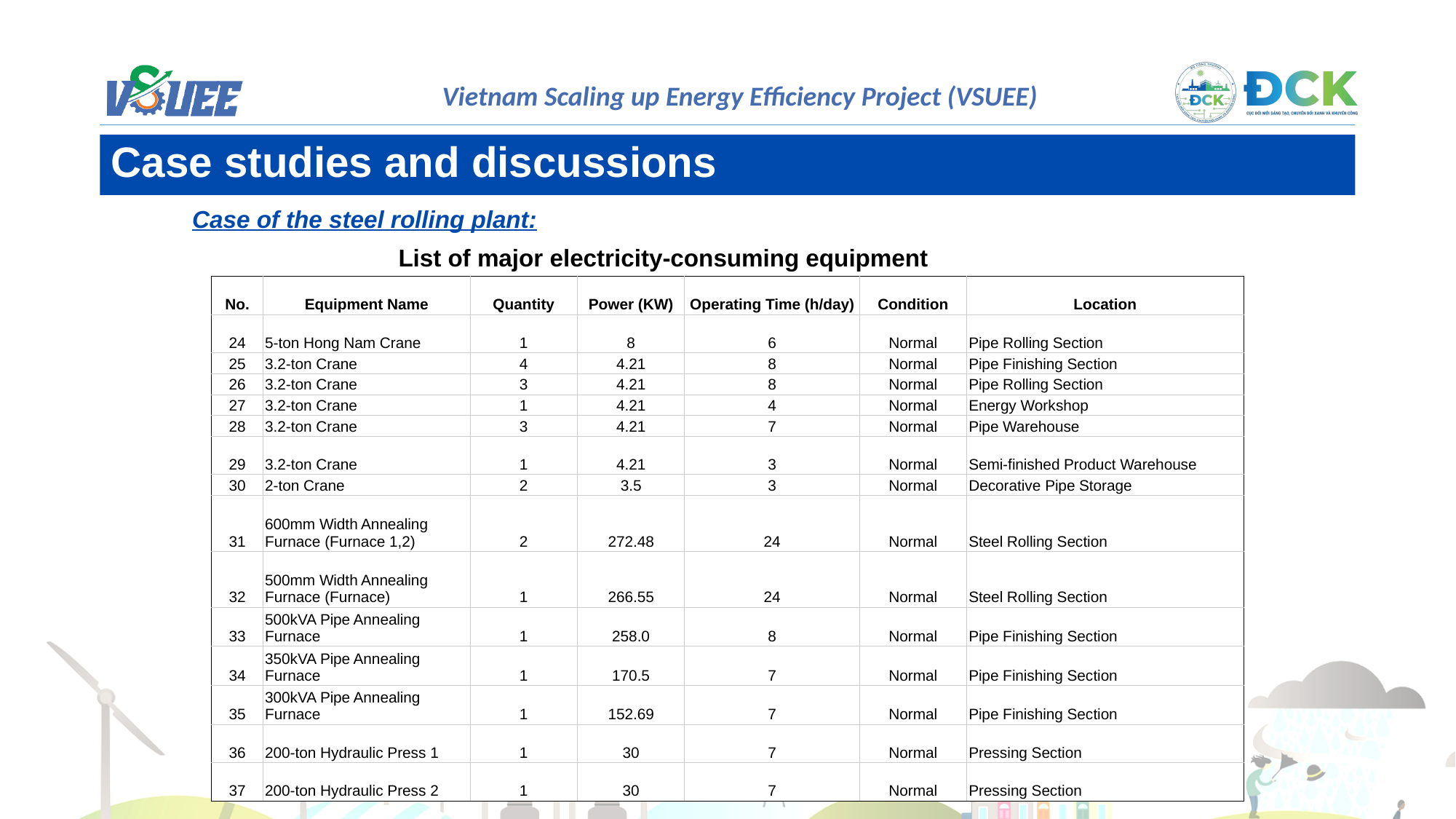

Case studies and discussions
Case of the steel rolling plant:
List of major electricity-consuming equipment
| No. | Equipment Name | Quantity | Power (KW) | Operating Time (h/day) | Condition | Location |
| --- | --- | --- | --- | --- | --- | --- |
| 24 | 5-ton Hong Nam Crane | 1 | 8 | 6 | Normal | Pipe Rolling Section |
| 25 | 3.2-ton Crane | 4 | 4.21 | 8 | Normal | Pipe Finishing Section |
| 26 | 3.2-ton Crane | 3 | 4.21 | 8 | Normal | Pipe Rolling Section |
| 27 | 3.2-ton Crane | 1 | 4.21 | 4 | Normal | Energy Workshop |
| 28 | 3.2-ton Crane | 3 | 4.21 | 7 | Normal | Pipe Warehouse |
| 29 | 3.2-ton Crane | 1 | 4.21 | 3 | Normal | Semi-finished Product Warehouse |
| 30 | 2-ton Crane | 2 | 3.5 | 3 | Normal | Decorative Pipe Storage |
| 31 | 600mm Width Annealing Furnace (Furnace 1,2) | 2 | 272.48 | 24 | Normal | Steel Rolling Section |
| 32 | 500mm Width Annealing Furnace (Furnace) | 1 | 266.55 | 24 | Normal | Steel Rolling Section |
| 33 | 500kVA Pipe Annealing Furnace | 1 | 258.0 | 8 | Normal | Pipe Finishing Section |
| 34 | 350kVA Pipe Annealing Furnace | 1 | 170.5 | 7 | Normal | Pipe Finishing Section |
| 35 | 300kVA Pipe Annealing Furnace | 1 | 152.69 | 7 | Normal | Pipe Finishing Section |
| 36 | 200-ton Hydraulic Press 1 | 1 | 30 | 7 | Normal | Pressing Section |
| 37 | 200-ton Hydraulic Press 2 | 1 | 30 | 7 | Normal | Pressing Section |